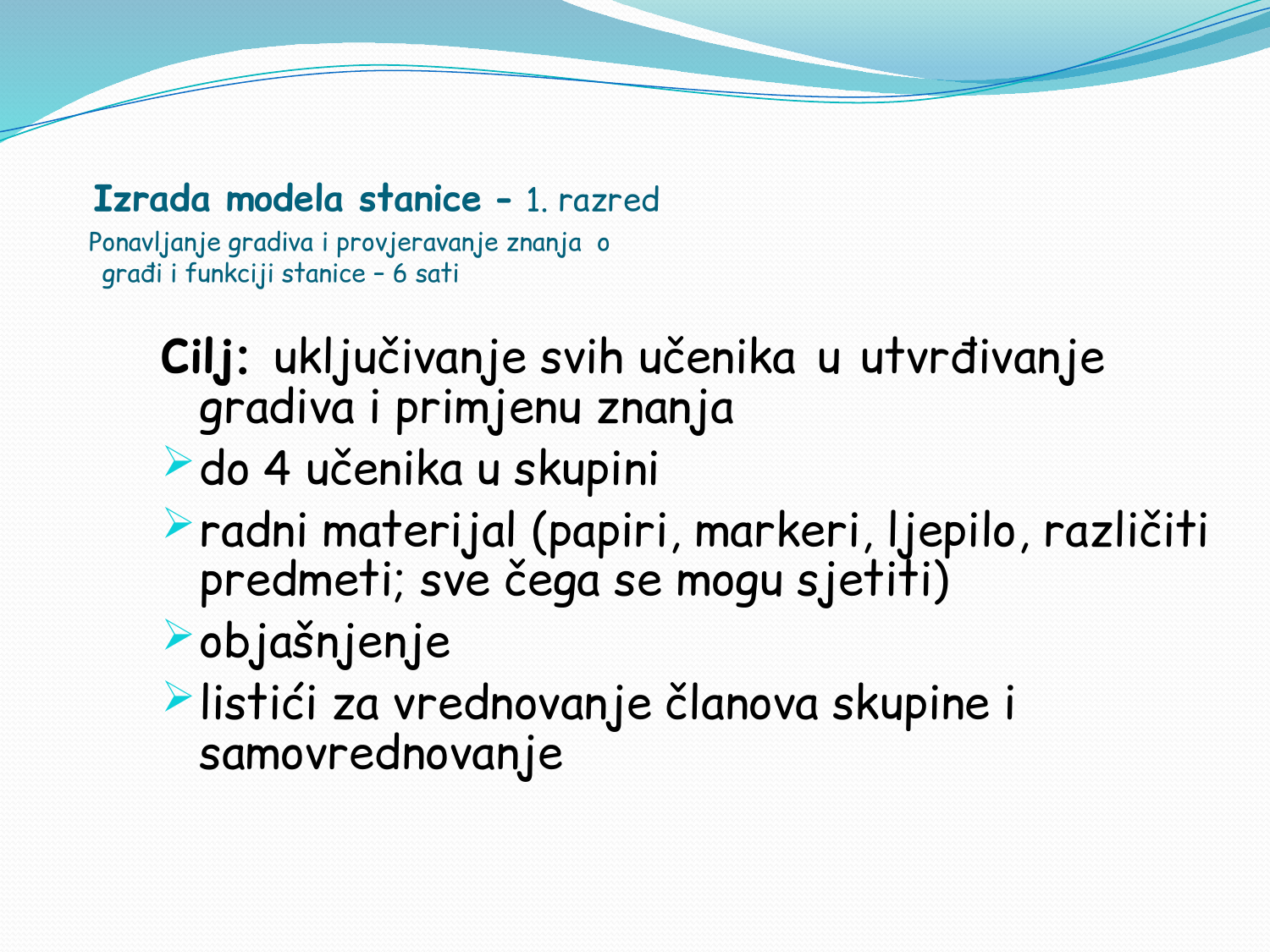

# Izrada modela stanice – 1. razred Ponavljanje gradiva i provjeravanje znanja  o građi i funkciji stanice – 6 sati
Cilj: uključivanje svih učenika u utvrđivanje gradiva i primjenu znanja
do 4 učenika u skupini
radni materijal (papiri, markeri, ljepilo, različiti predmeti; sve čega se mogu sjetiti)
objašnjenje
listići za vrednovanje članova skupine i samovrednovanje